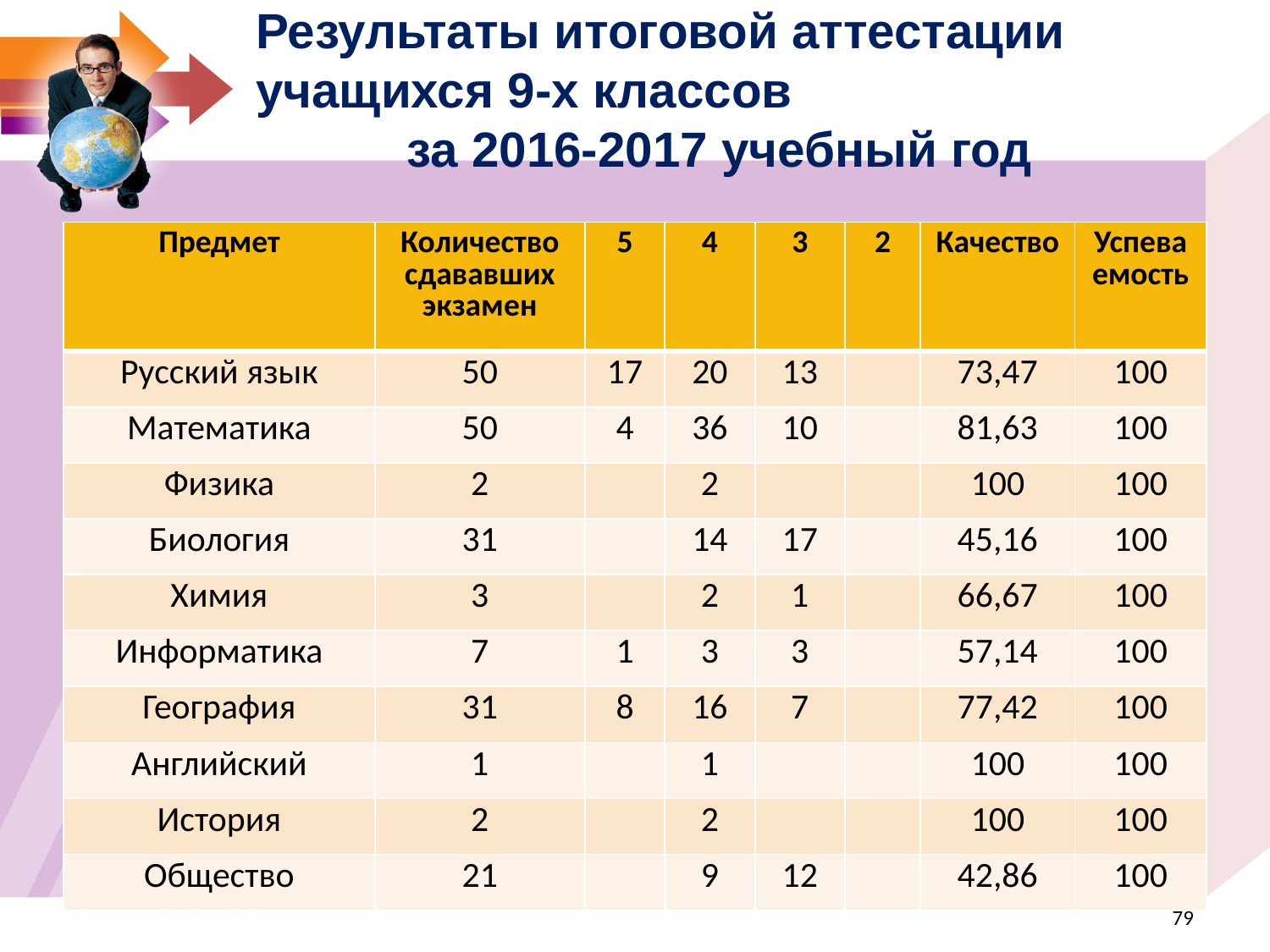

Результаты итоговой аттестации учащихся 9-х классов
за 2016-2017 учебный год
| Предмет | Количество сдававших экзамен | 5 | 4 | 3 | 2 | Качество | Успеваемость |
| --- | --- | --- | --- | --- | --- | --- | --- |
| Русский язык | 50 | 17 | 20 | 13 |  | 73,47 | 100 |
| Математика | 50 | 4 | 36 | 10 |  | 81,63 | 100 |
| Физика | 2 |  | 2 |  |  | 100 | 100 |
| Биология | 31 |  | 14 | 17 |  | 45,16 | 100 |
| Химия | 3 |  | 2 | 1 |  | 66,67 | 100 |
| Информатика | 7 | 1 | 3 | 3 |  | 57,14 | 100 |
| География | 31 | 8 | 16 | 7 |  | 77,42 | 100 |
| Английский | 1 |  | 1 |  |  | 100 | 100 |
| История | 2 |  | 2 |  |  | 100 | 100 |
| Общество | 21 |  | 9 | 12 |  | 42,86 | 100 |
79